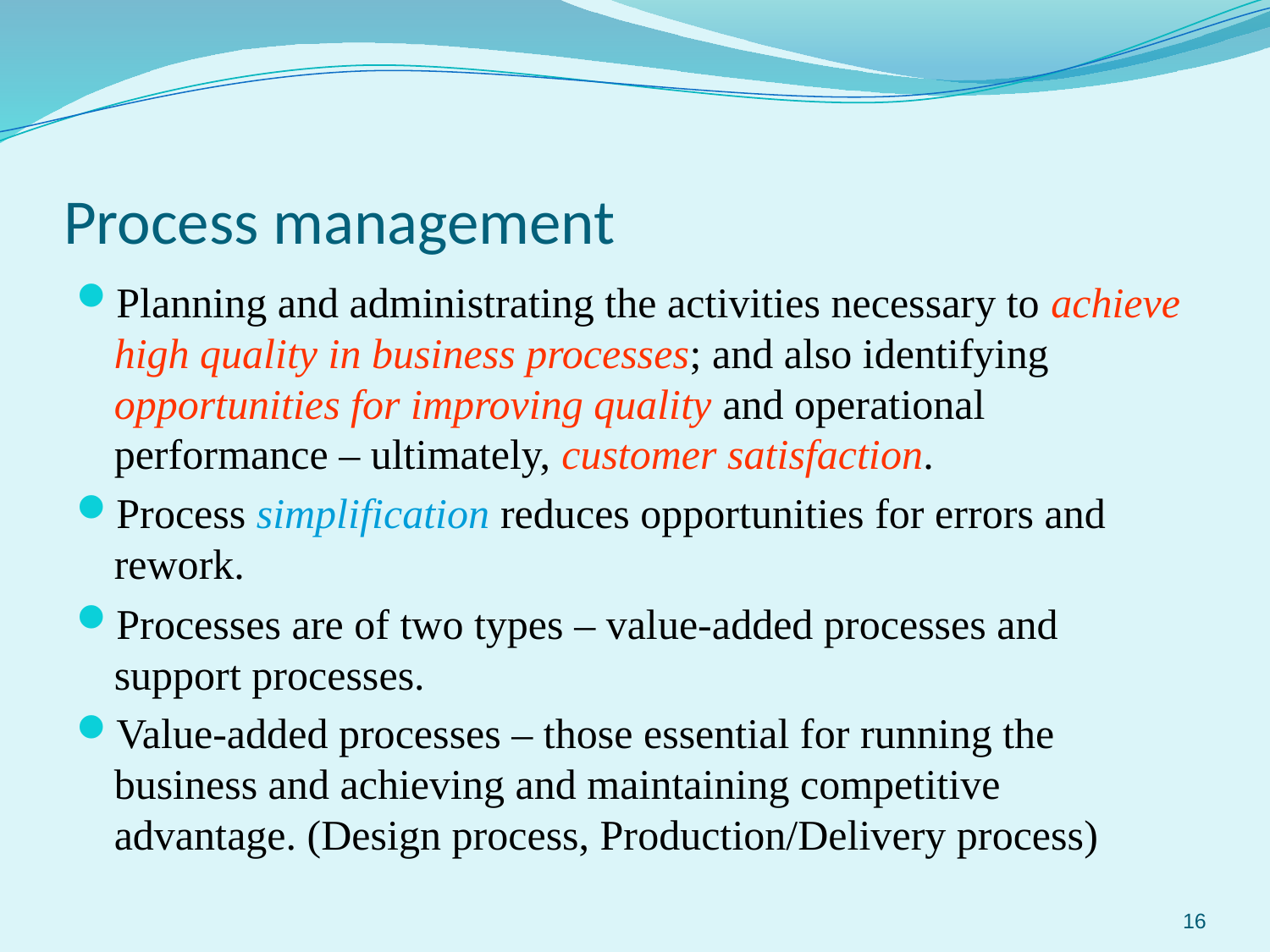

# Process management
Planning and administrating the activities necessary to achieve high quality in business processes; and also identifying opportunities for improving quality and operational performance – ultimately, customer satisfaction.
Process simplification reduces opportunities for errors and rework.
Processes are of two types – value-added processes and support processes.
Value-added processes – those essential for running the business and achieving and maintaining competitive advantage. (Design process, Production/Delivery process)
16